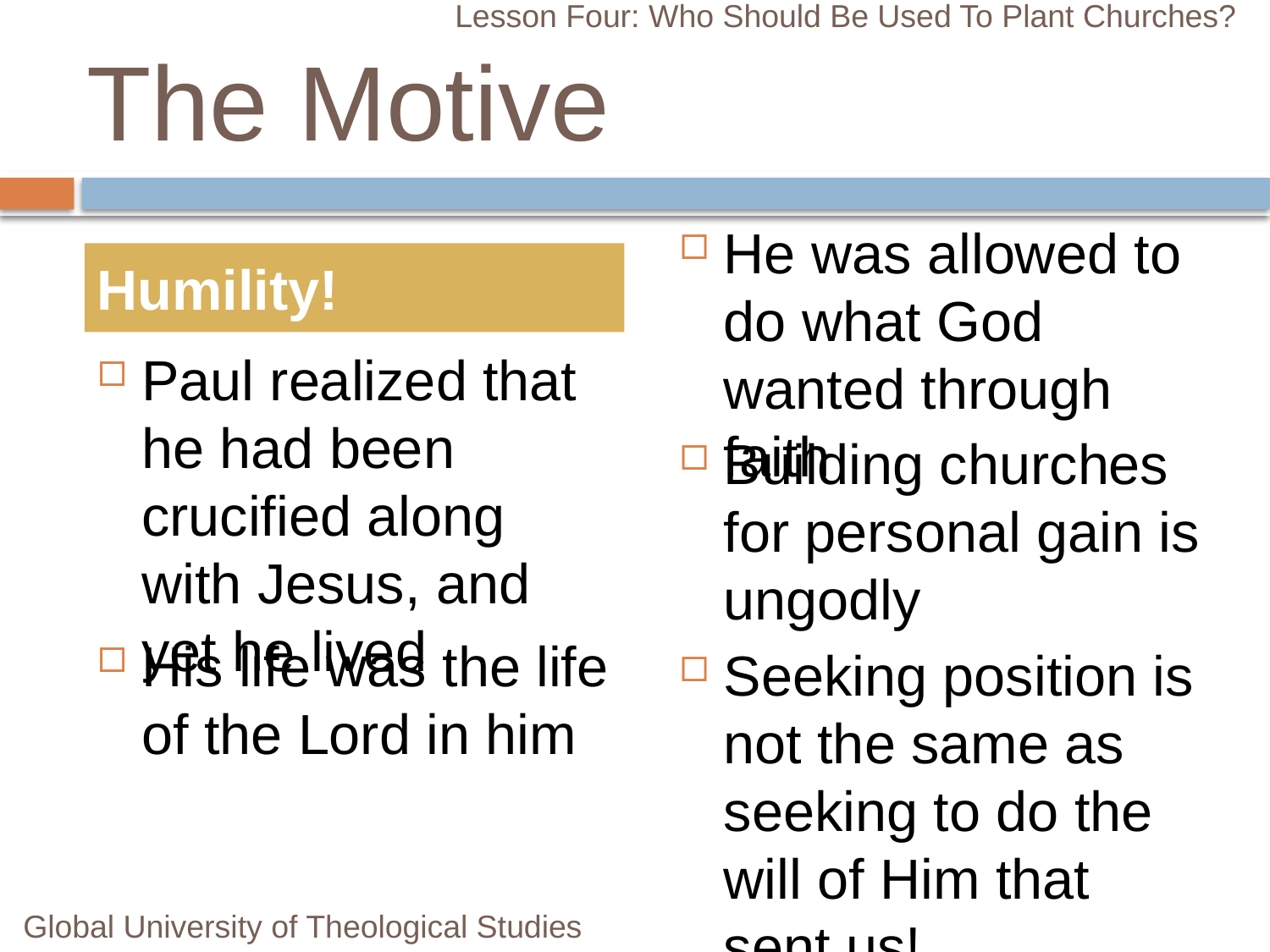

Lesson Four: Who Should Be Used To Plant Churches?
# The Motive
He was allowed to do what God wanted through faith
Humility!
Paul realized that he had been crucified along with Jesus, and yet he lived
Building churches for personal gain is ungodly
His life was the life of the Lord in him
Seeking position is not the same as seeking to do the will of Him that sent us!
Global University of Theological Studies